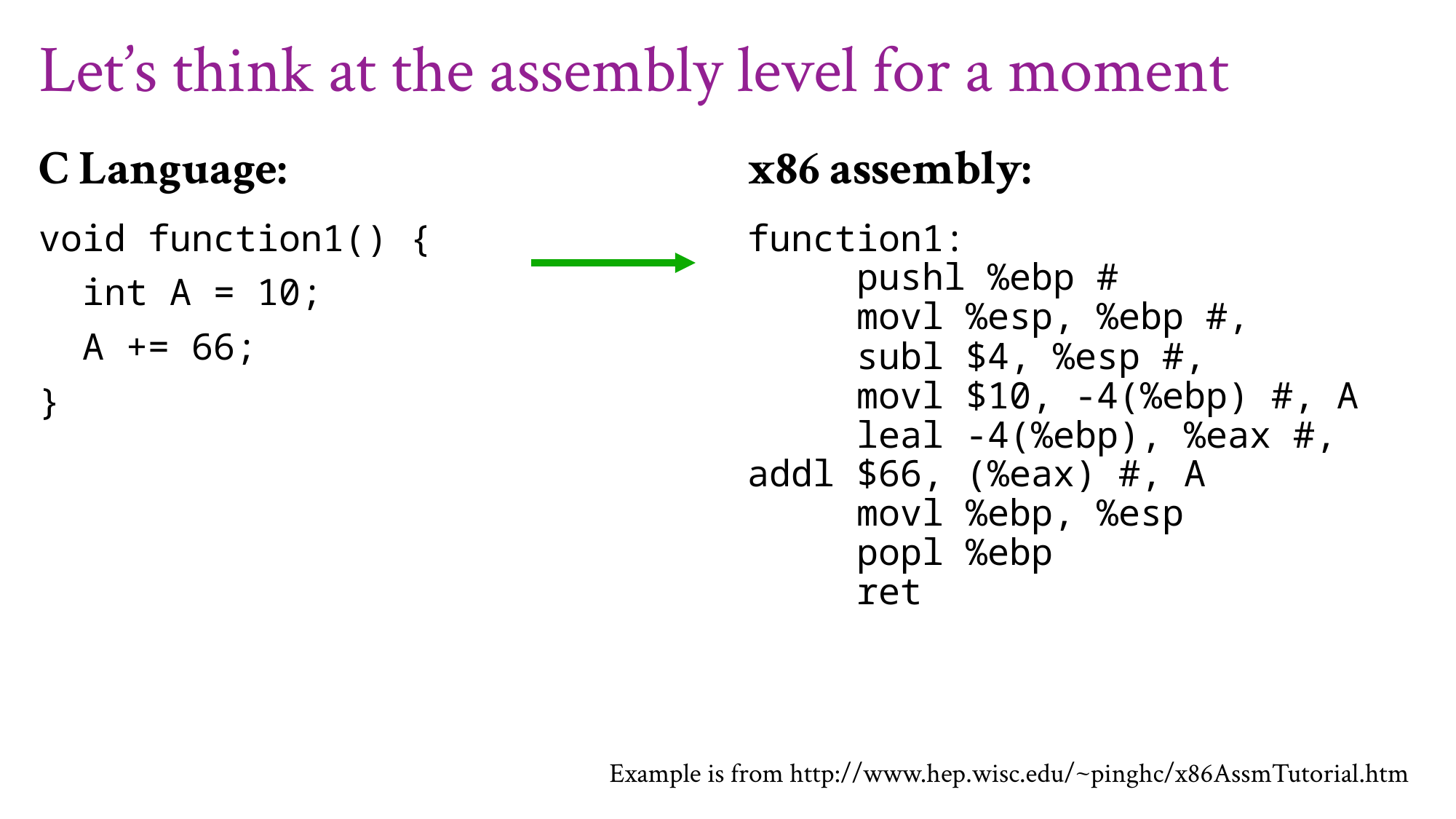

# Let’s think at the assembly level for a moment
C Language:
x86 assembly:
function1:
	pushl %ebp #
	movl %esp, %ebp #,
	subl $4, %esp #,
	movl $10, -4(%ebp) #, A
	leal -4(%ebp), %eax #, 	addl $66, (%eax) #, A
	movl %ebp, %esp
	popl %ebp
	ret
void function1() {
  int A = 10;
  A += 66;
}
Example is from http://www.hep.wisc.edu/~pinghc/x86AssmTutorial.htm